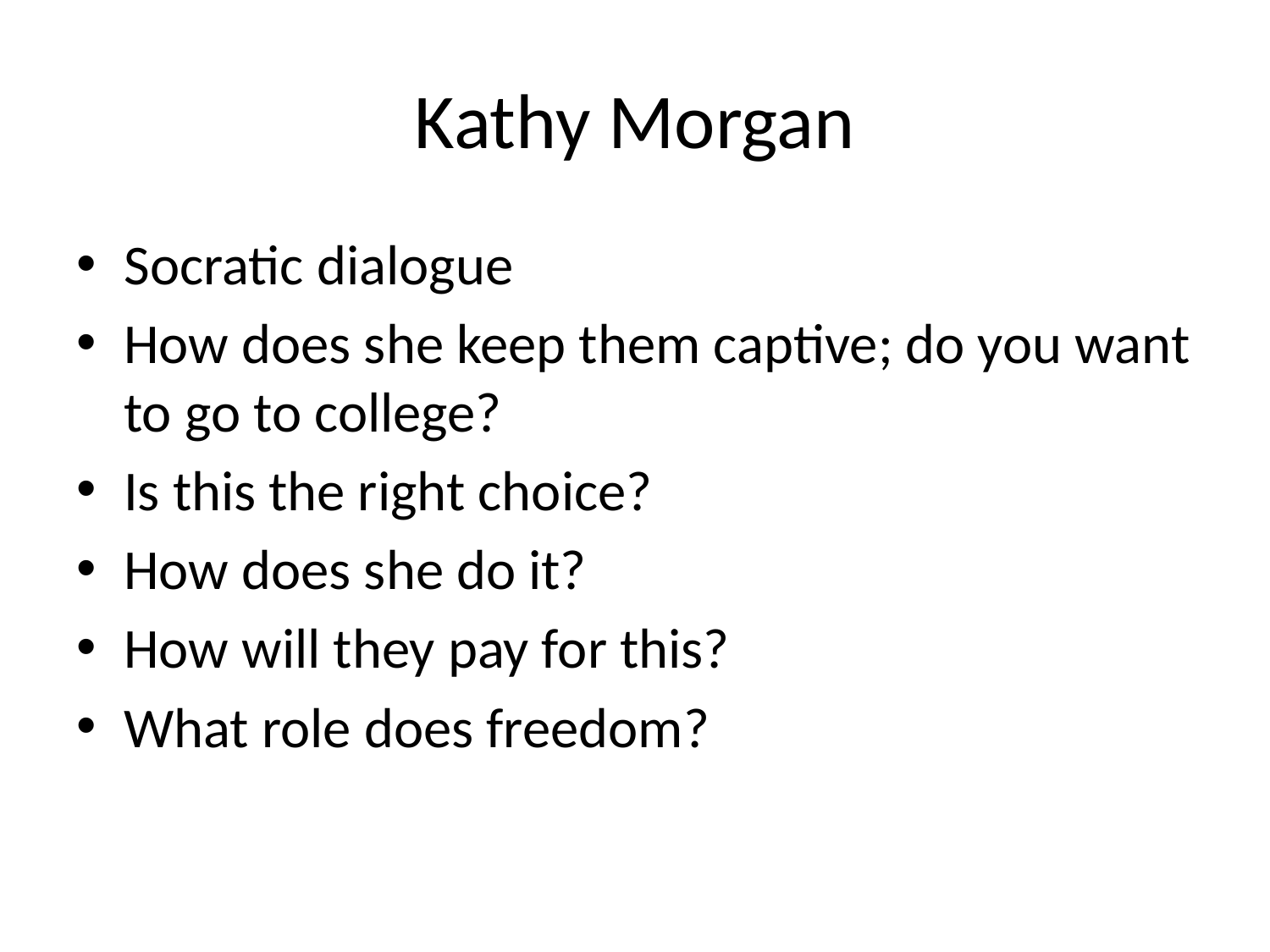

# Kathy Morgan
Socratic dialogue
How does she keep them captive; do you want to go to college?
Is this the right choice?
How does she do it?
How will they pay for this?
What role does freedom?